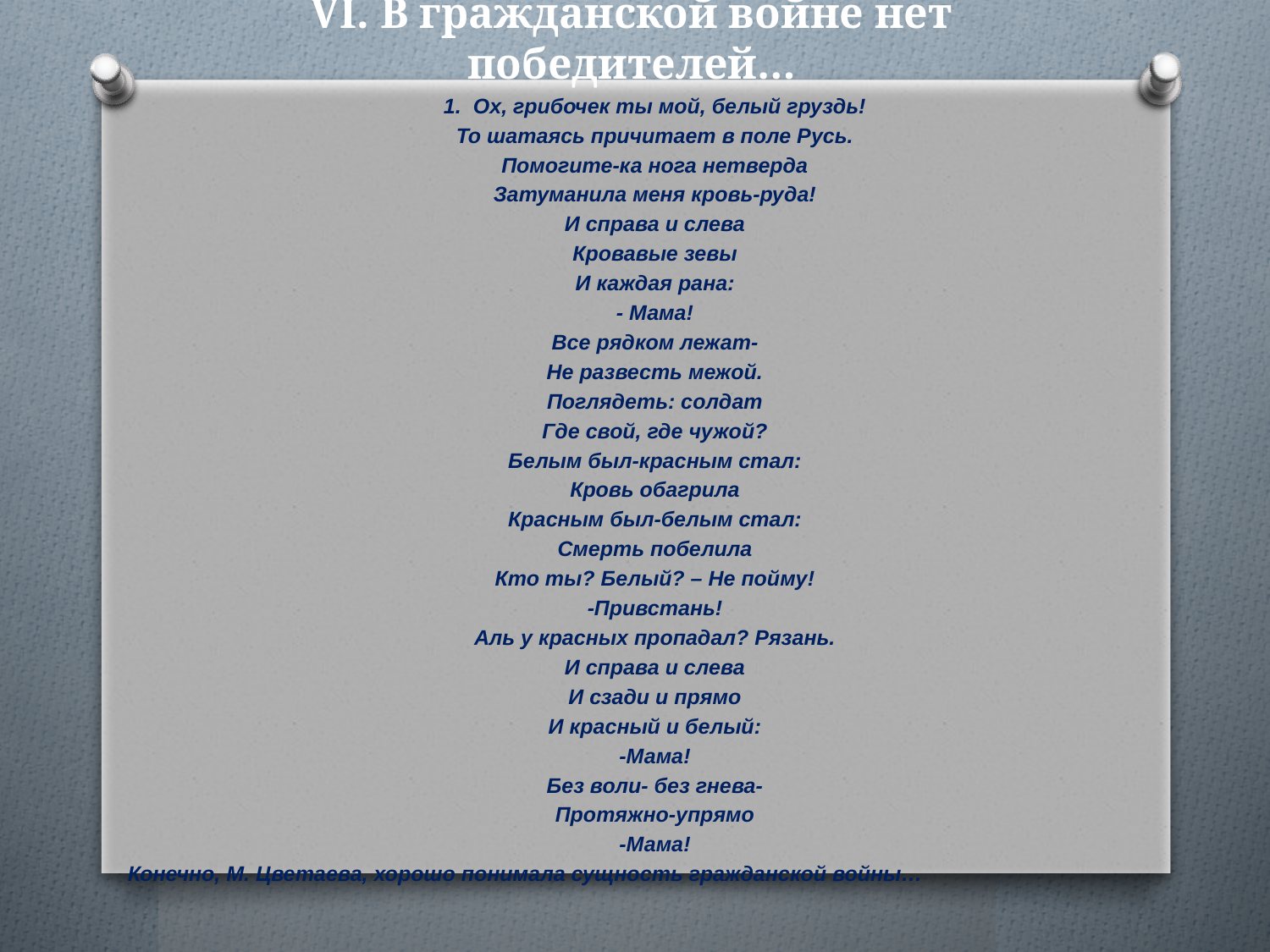

# VI. В гражданской войне нет победителей…
1.  Ох, грибочек ты мой, белый груздь!
То шатаясь причитает в поле Русь.
Помогите-ка нога нетверда
Затуманила меня кровь-руда!
И справа и слева
Кровавые зевы
И каждая рана:
- Мама!
Все рядком лежат-
Не развесть межой.
Поглядеть: солдат
Где свой, где чужой?
Белым был-красным стал:
Кровь обагрила
Красным был-белым стал:
Смерть побелила
Кто ты? Белый? – Не пойму!
-Привстань!
Аль у красных пропадал? Рязань.
И справа и слева
И сзади и прямо
И красный и белый:
-Мама!
Без воли- без гнева-
Протяжно-упрямо
-Мама!
Конечно, М. Цветаева, хорошо понимала сущность гражданской войны…